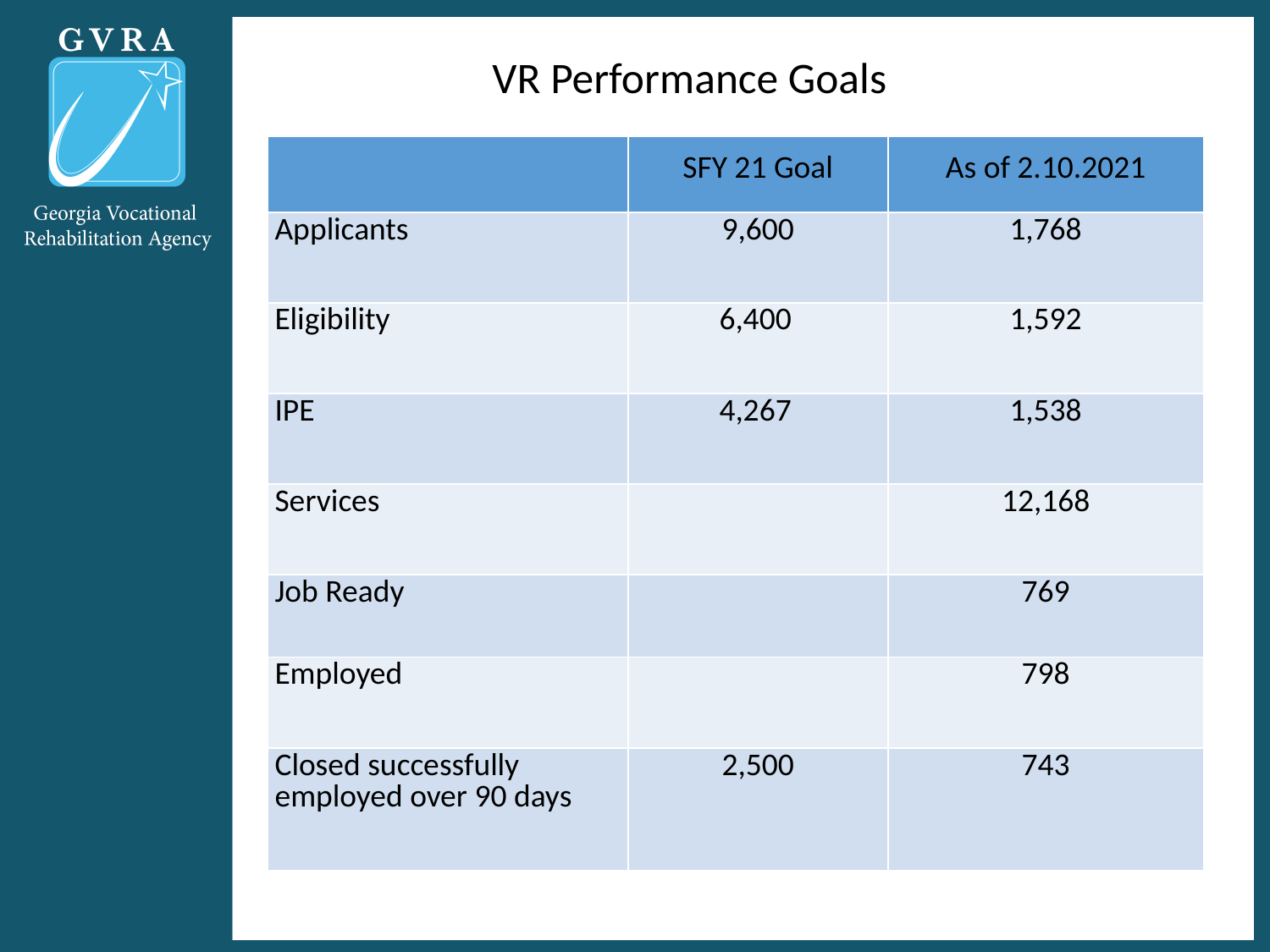

# VR Performance Goals
|  | SFY 21 Goal | As of 2.10.2021 |
| --- | --- | --- |
| Applicants | 9,600 | 1,768 |
| Eligibility | 6,400 | 1,592 |
| IPE | 4,267 | 1,538 |
| Services |  | 12,168 |
| Job Ready |  | 769 |
| Employed |  | 798 |
| Closed successfully employed over 90 days | 2,500 | 743 |